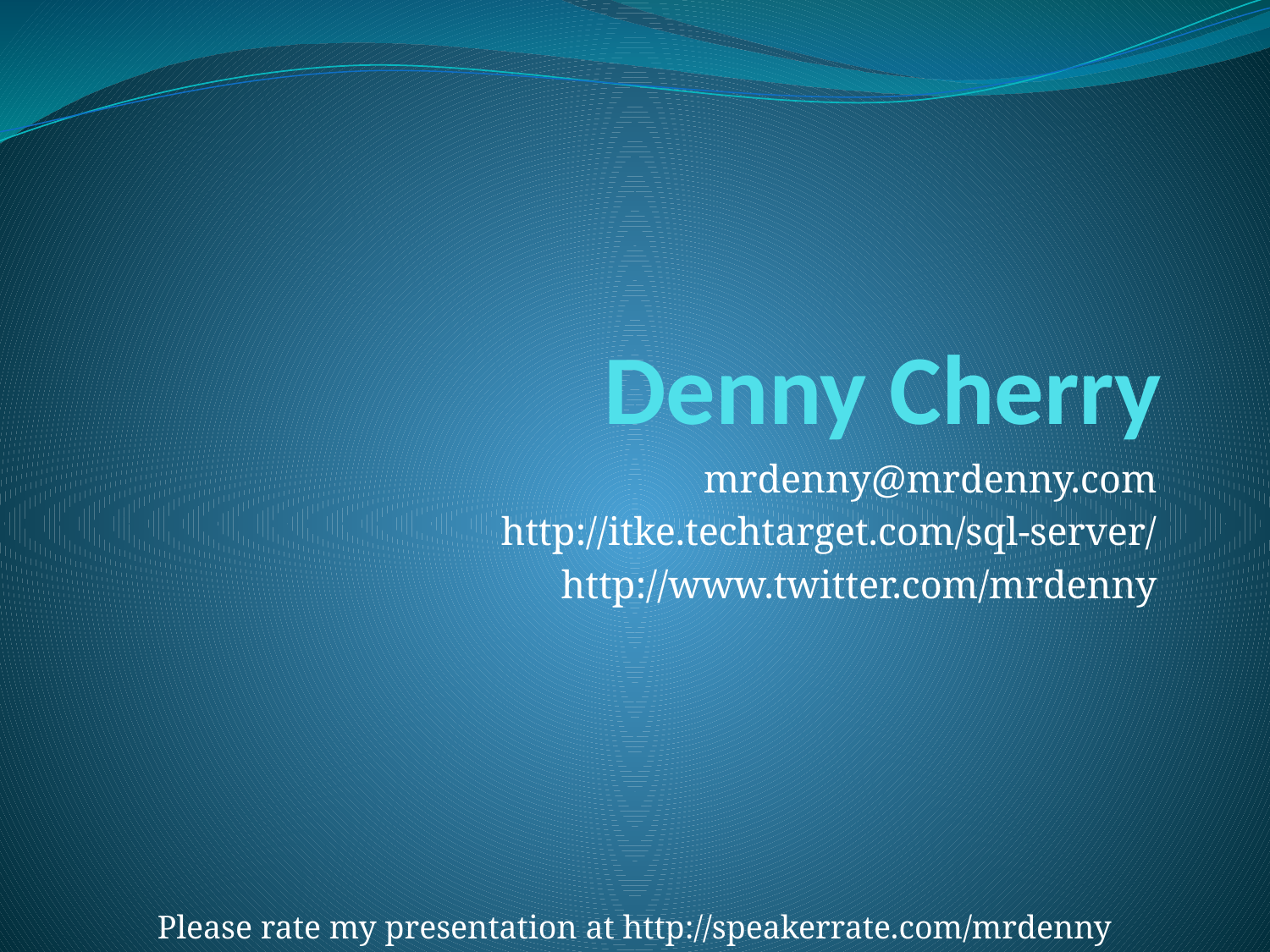

# Denny Cherry
mrdenny@mrdenny.com
http://itke.techtarget.com/sql-server/
http://www.twitter.com/mrdenny
Please rate my presentation at http://speakerrate.com/mrdenny